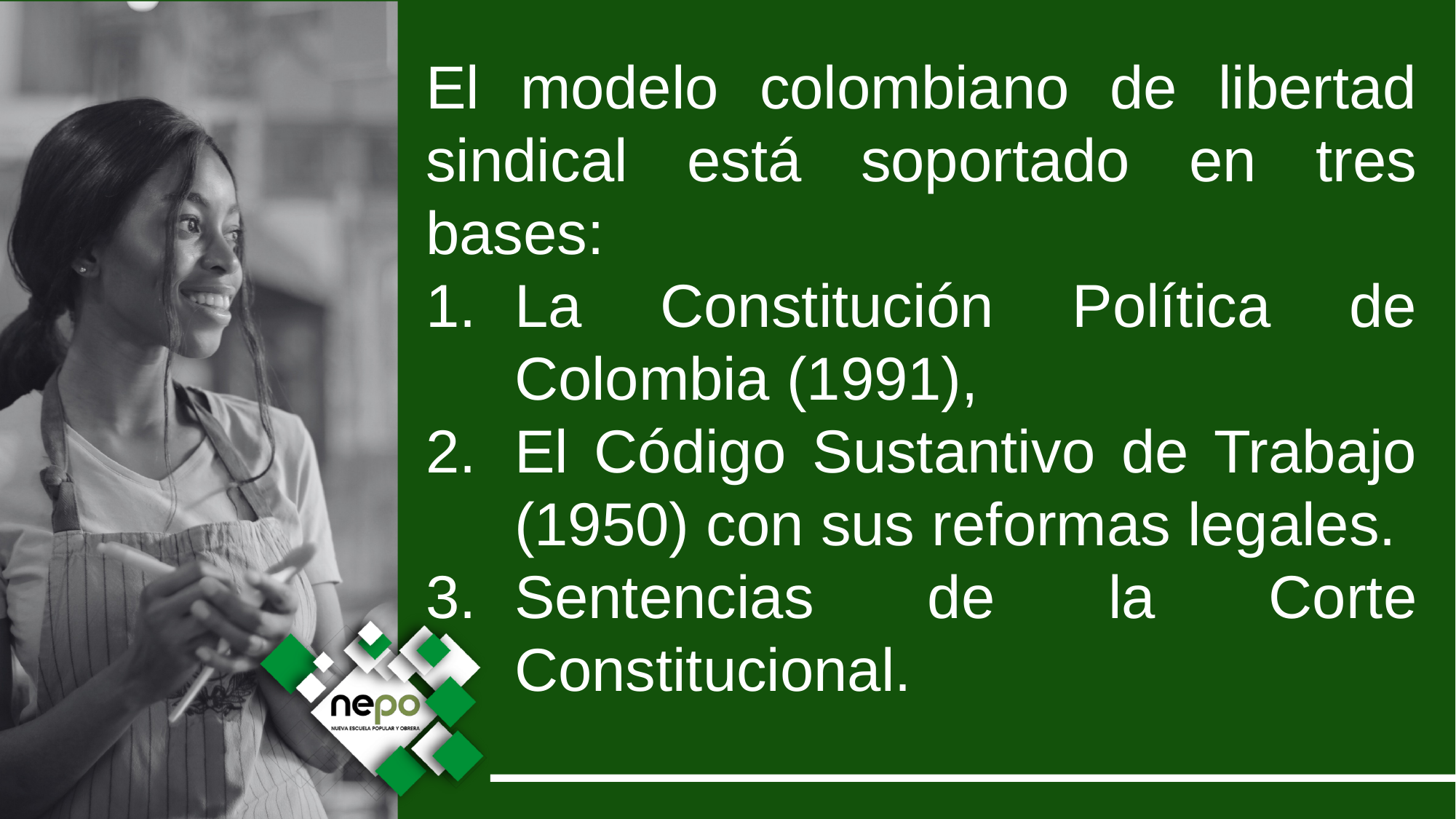

El modelo colombiano de libertad sindical está soportado en tres bases:
La Constitución Política de Colombia (1991),
El Código Sustantivo de Trabajo (1950) con sus reformas legales.
Sentencias de la Corte Constitucional.